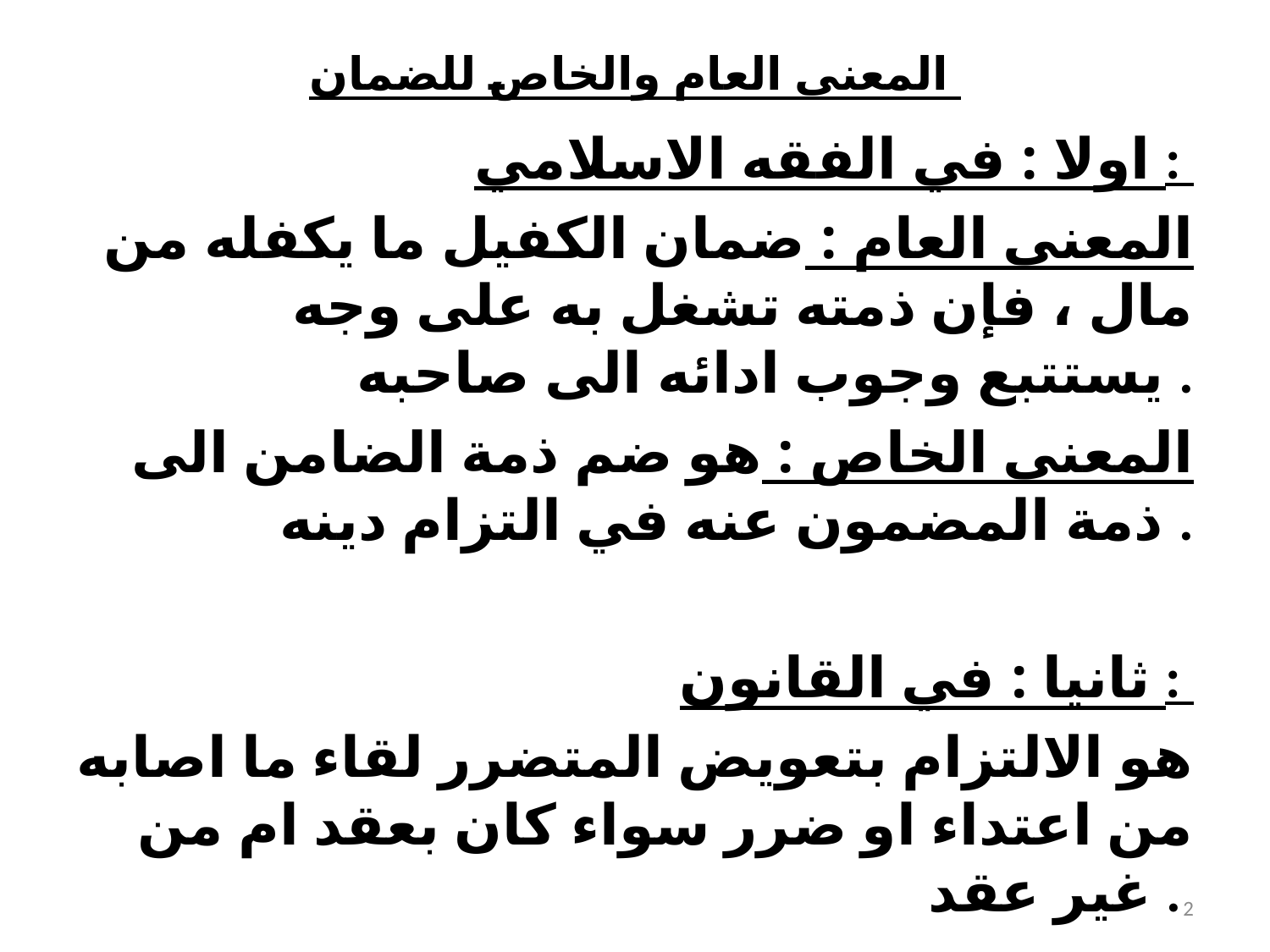

# المعنى العام والخاص للضمان
اولا : في الفقه الاسلامي :
المعنى العام : ضمان الكفيل ما يكفله من مال ، فإن ذمته تشغل به على وجه يستتبع وجوب ادائه الى صاحبه .
المعنى الخاص : هو ضم ذمة الضامن الى ذمة المضمون عنه في التزام دينه .

ثانيا : في القانون :
هو الالتزام بتعويض المتضرر لقاء ما اصابه من اعتداء او ضرر سواء كان بعقد ام من غير عقد .
2